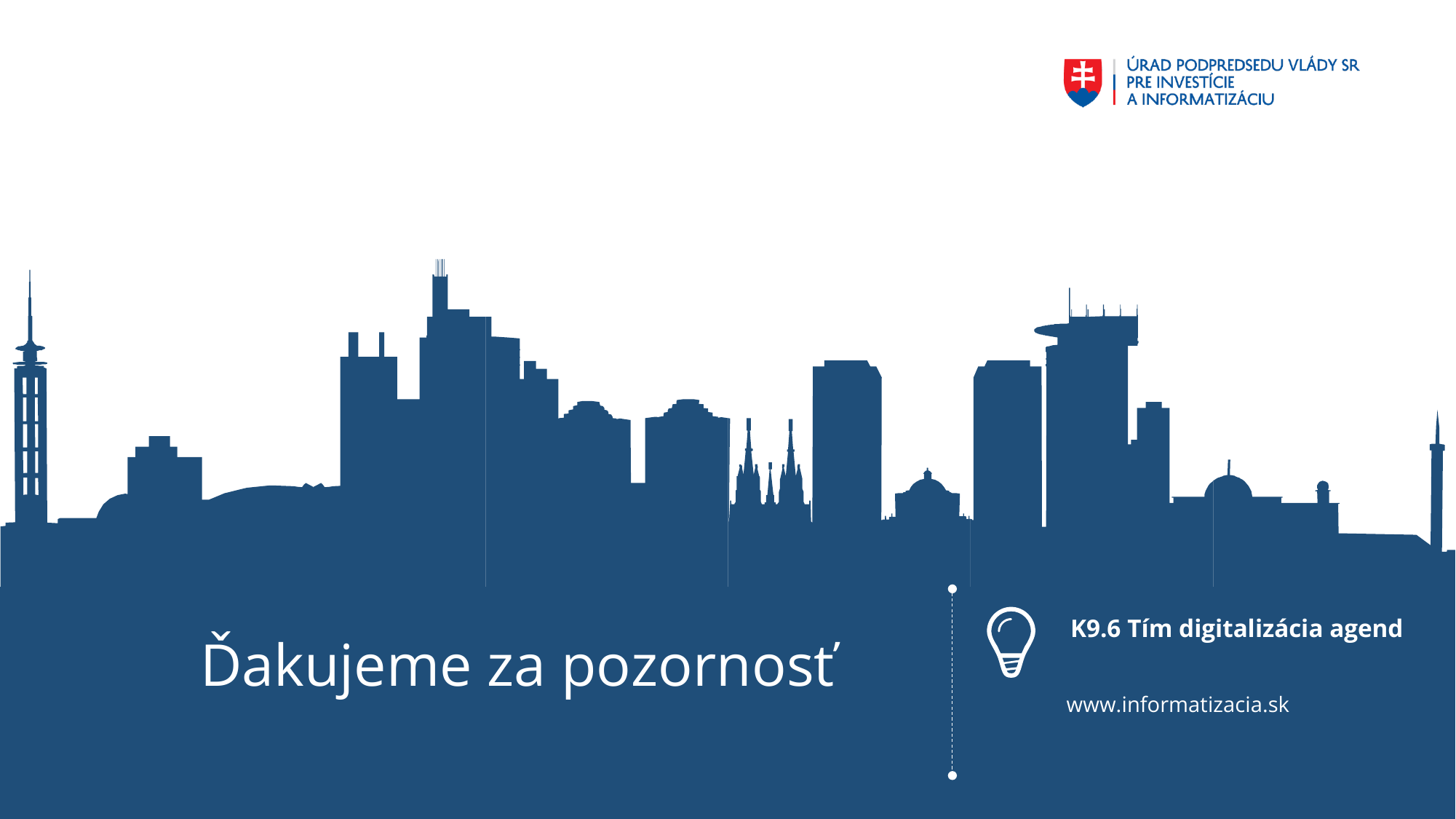

K9.6 Tím digitalizácia agend
Ďakujeme za pozornosť

www.informatizacia.sk